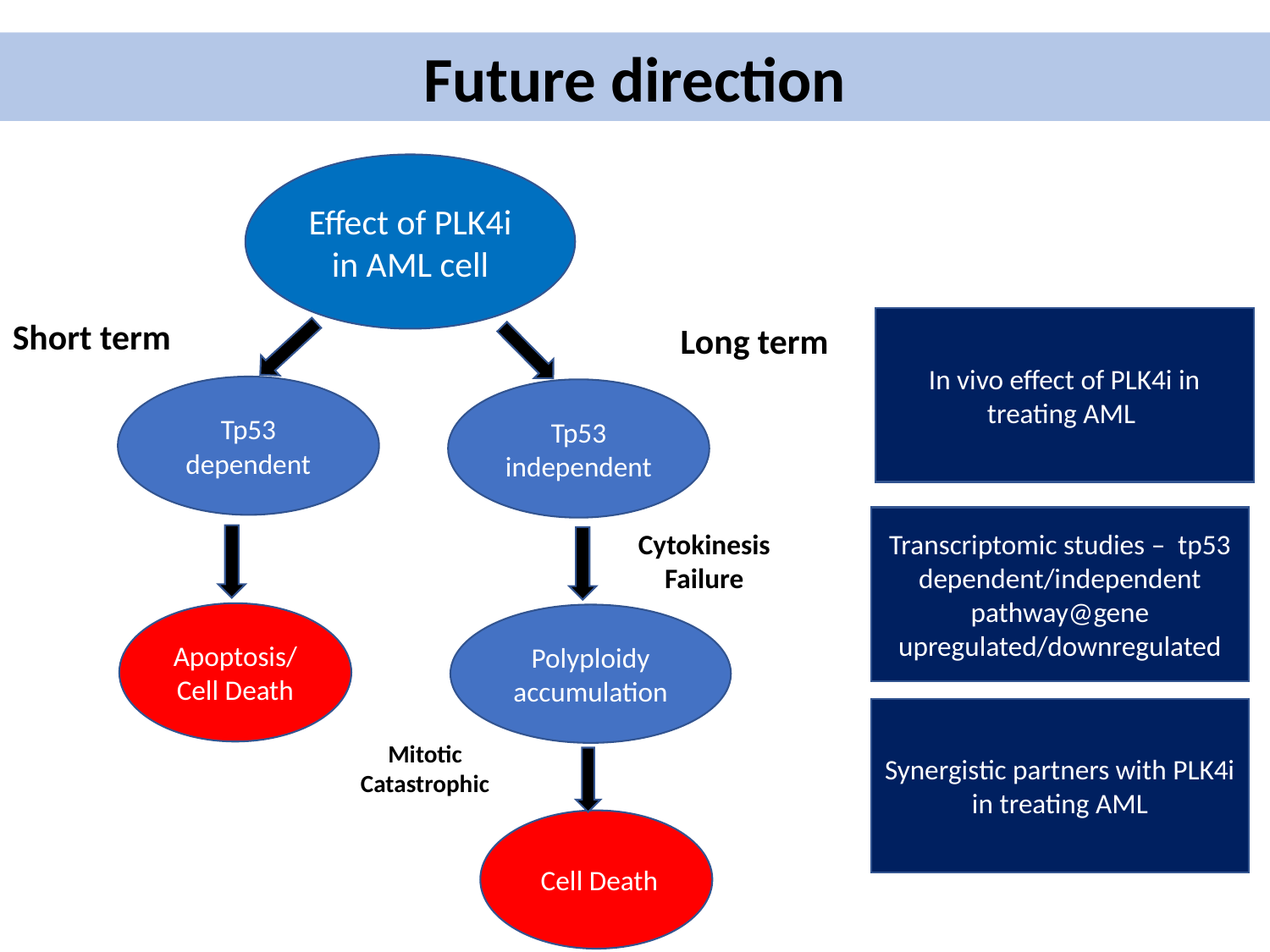

Future direction
Effect of PLK4i in AML cell
Short term
In vivo effect of PLK4i in treating AML

Long term

Tp53 dependent
Tp53 independent
Transcriptomic studies –  tp53 dependent/independent pathway@gene upregulated/downregulated
Cytokinesis Failure

Apoptosis/ Cell Death
Polyploidy accumulation
Synergistic partners with PLK4i in treating AML
Mitotic Catastrophic

 Cell Death